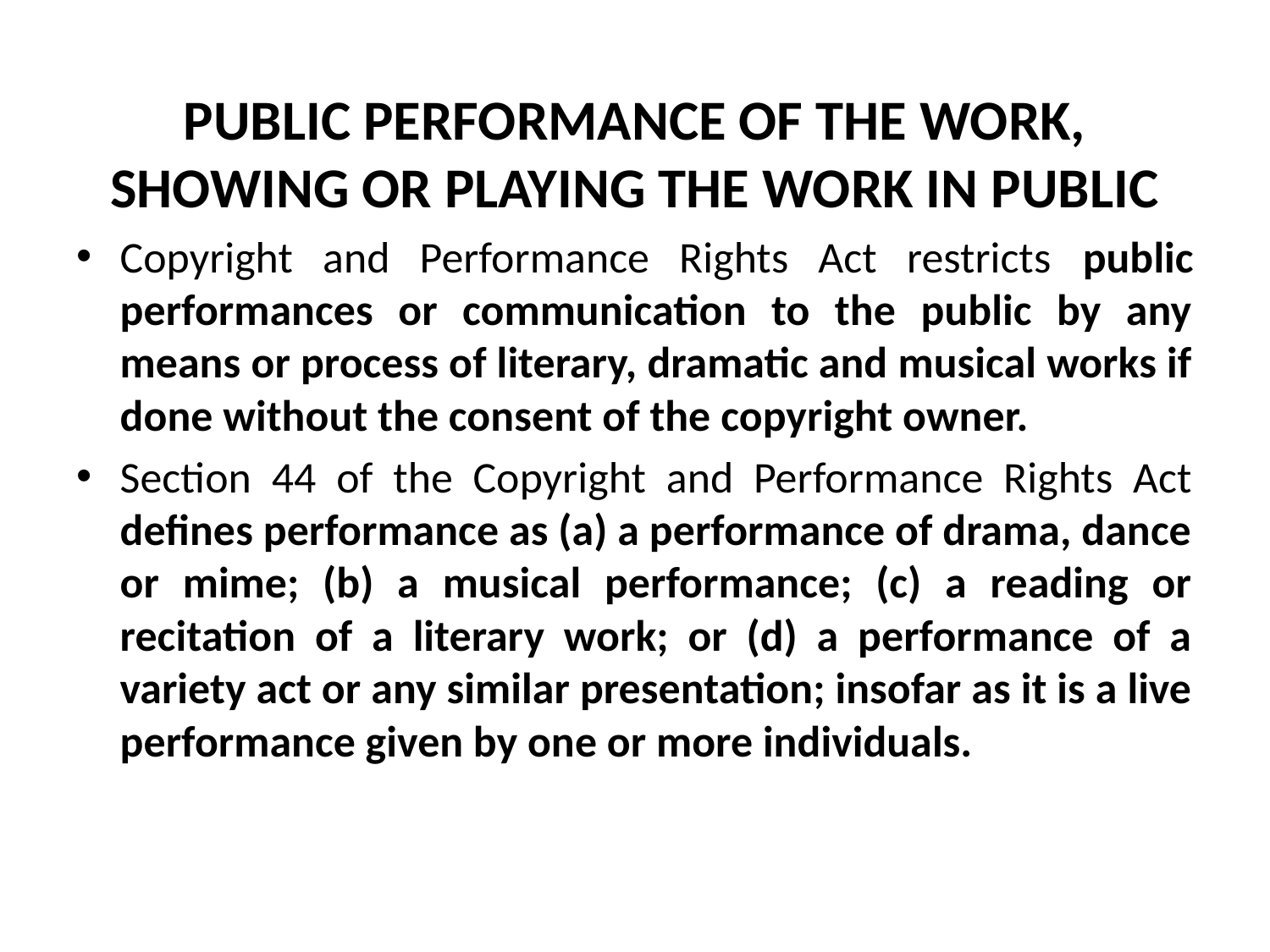

# PUBLIC PERFORMANCE OF THE WORK, SHOWING OR PLAYING THE WORK IN PUBLIC
Copyright and Performance Rights Act restricts public performances or communication to the public by any means or process of literary, dramatic and musical works if done without the consent of the copyright owner.
Section 44 of the Copyright and Performance Rights Act defines performance as (a) a performance of drama, dance or mime; (b) a musical performance; (c) a reading or recitation of a literary work; or (d) a performance of a variety act or any similar presentation; insofar as it is a live performance given by one or more individuals.